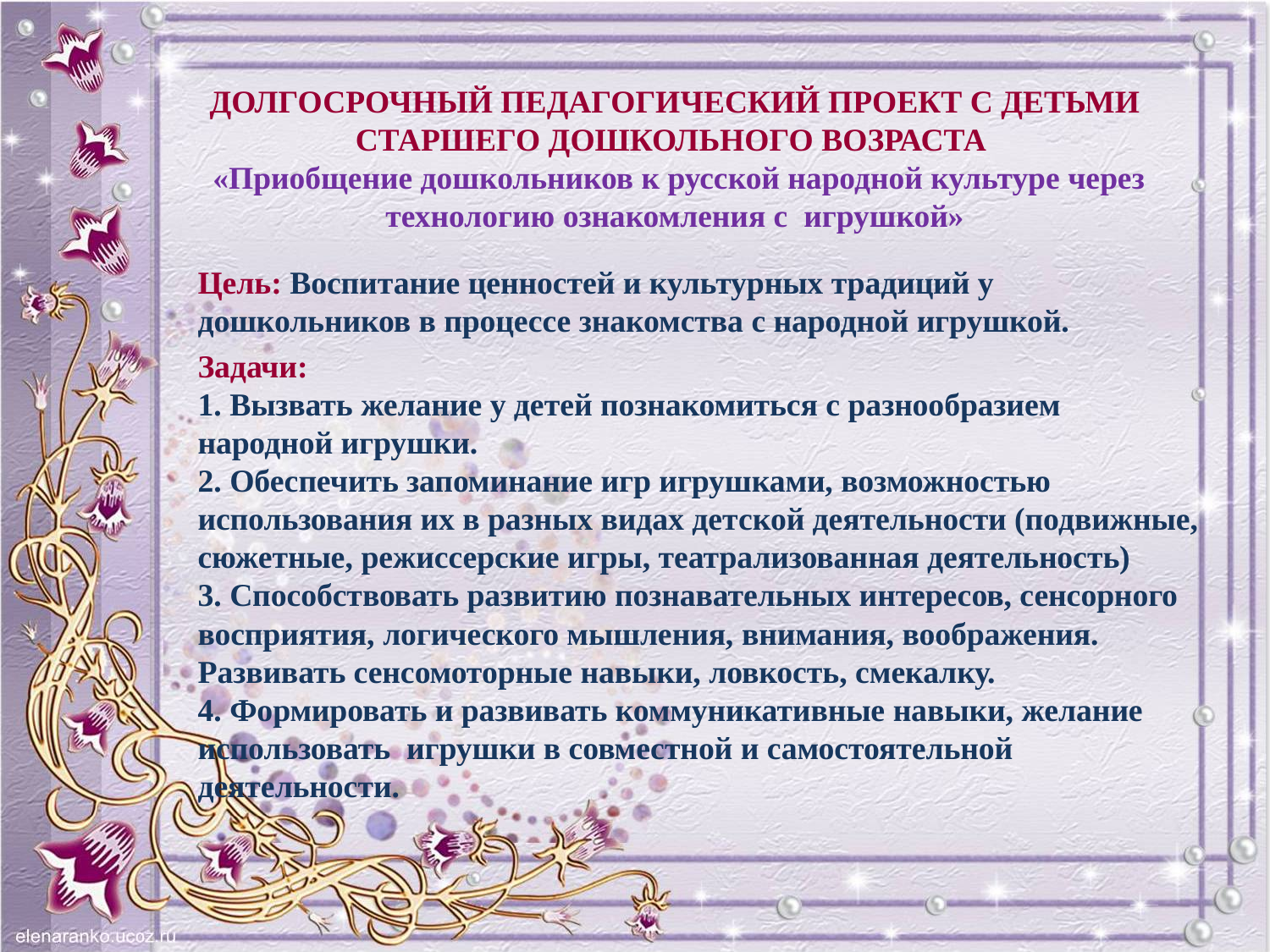

# ДОЛГОСРОЧНЫЙ ПЕДАГОГИЧЕСКИЙ ПРОЕКТ С ДЕТЬМИ СТАРШЕГО ДОШКОЛЬНОГО ВОЗРАСТА «Приобщение дошкольников к русской народной культуре через технологию ознакомления с  игрушкой»
Цель: Воспитание ценностей и культурных традиций у дошкольников в процессе знакомства с народной игрушкой.
Задачи:
1. Вызвать желание у детей познакомиться с разнообразием народной игрушки.
2. Обеспечить запоминание игр игрушками, возможностью использования их в разных видах детской деятельности (подвижные, сюжетные, режиссерские игры, театрализованная деятельность)
3. Способствовать развитию познавательных интересов, сенсорного восприятия, логического мышления, внимания, воображения. Развивать сенсомоторные навыки, ловкость, смекалку.
4. Формировать и развивать коммуникативные навыки, желание использовать  игрушки в совместной и самостоятельной деятельности.